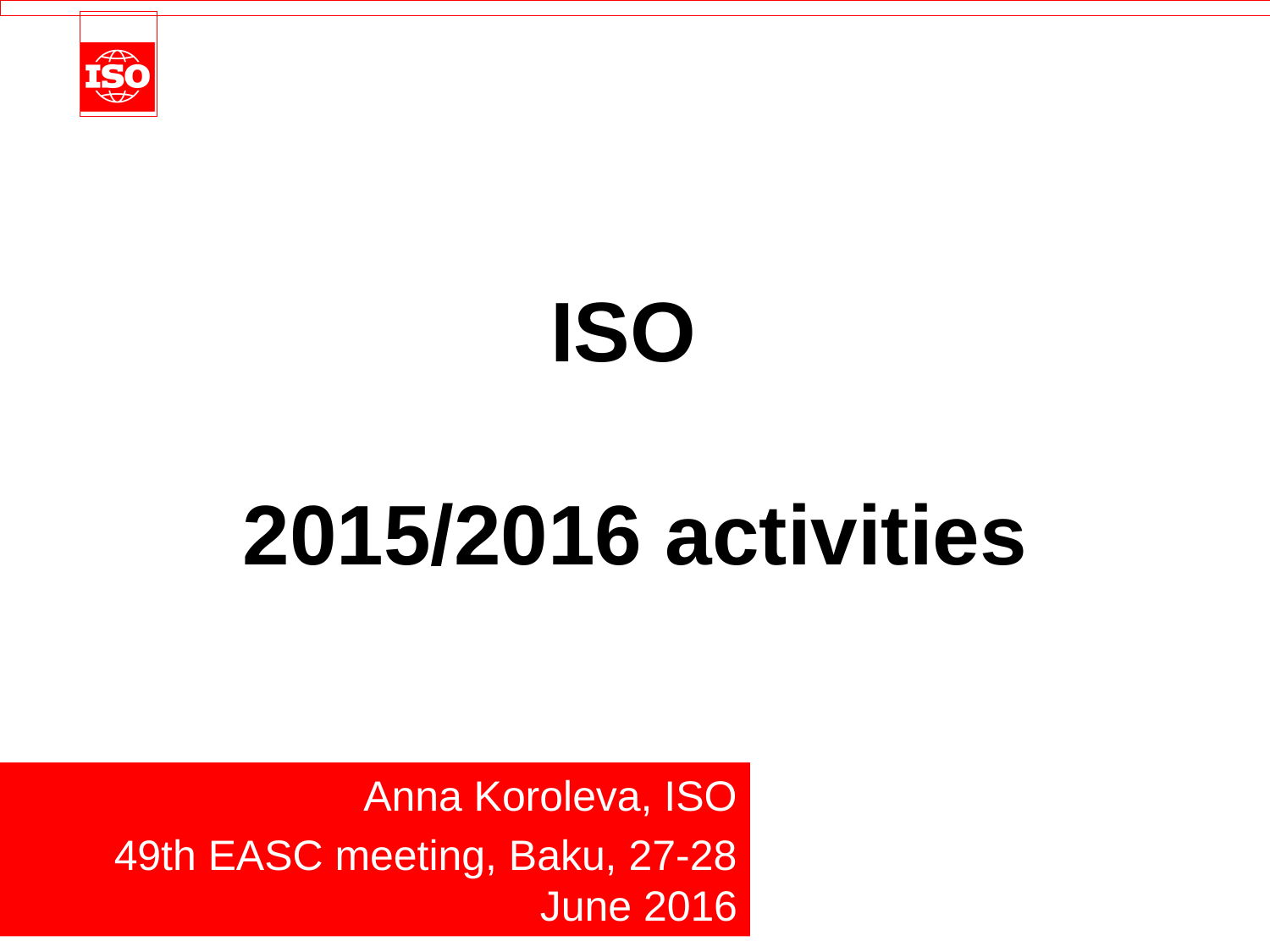

ISO

2015/2016 activities
Anna Koroleva, ISO
49th EASC meeting, Baku, 27-28 June 2016